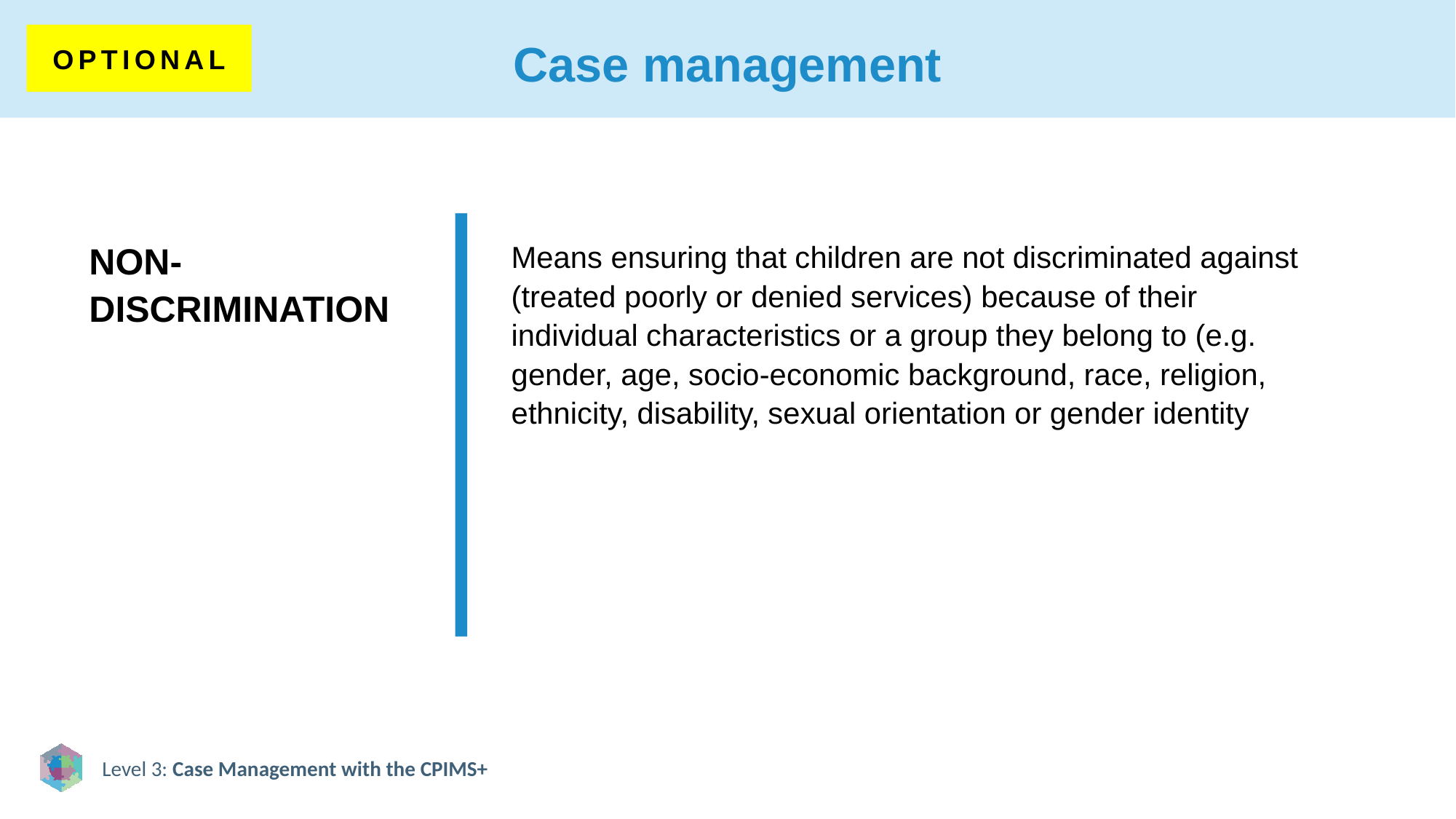

# Case management
OPTIONAL

NON-DISCRIMINATION
Means ensuring that children are not discriminated against (treated poorly or denied services) because of their individual characteristics or a group they belong to (e.g. gender, age, socio-economic background, race, religion, ethnicity, disability, sexual orientation or gender identity